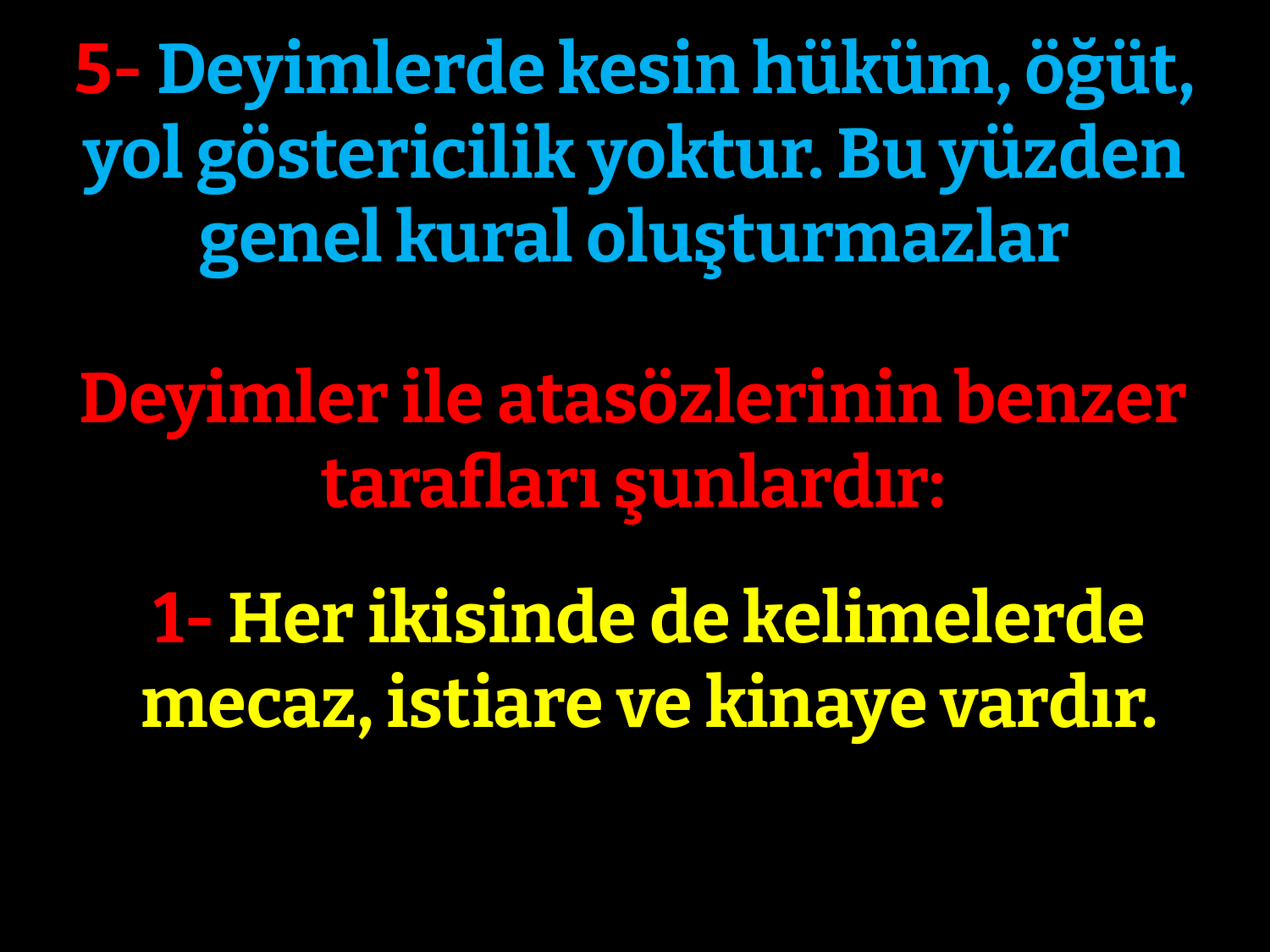

5- Deyimlerde kesin hüküm, öğüt, yol göstericilik yoktur. Bu yüzden genel kural oluşturmazlar
#
Deyimler ile atasözlerinin benzer tarafları şunlardır:
1- Her ikisinde de kelimelerde mecaz, istiare ve kinaye vardır.